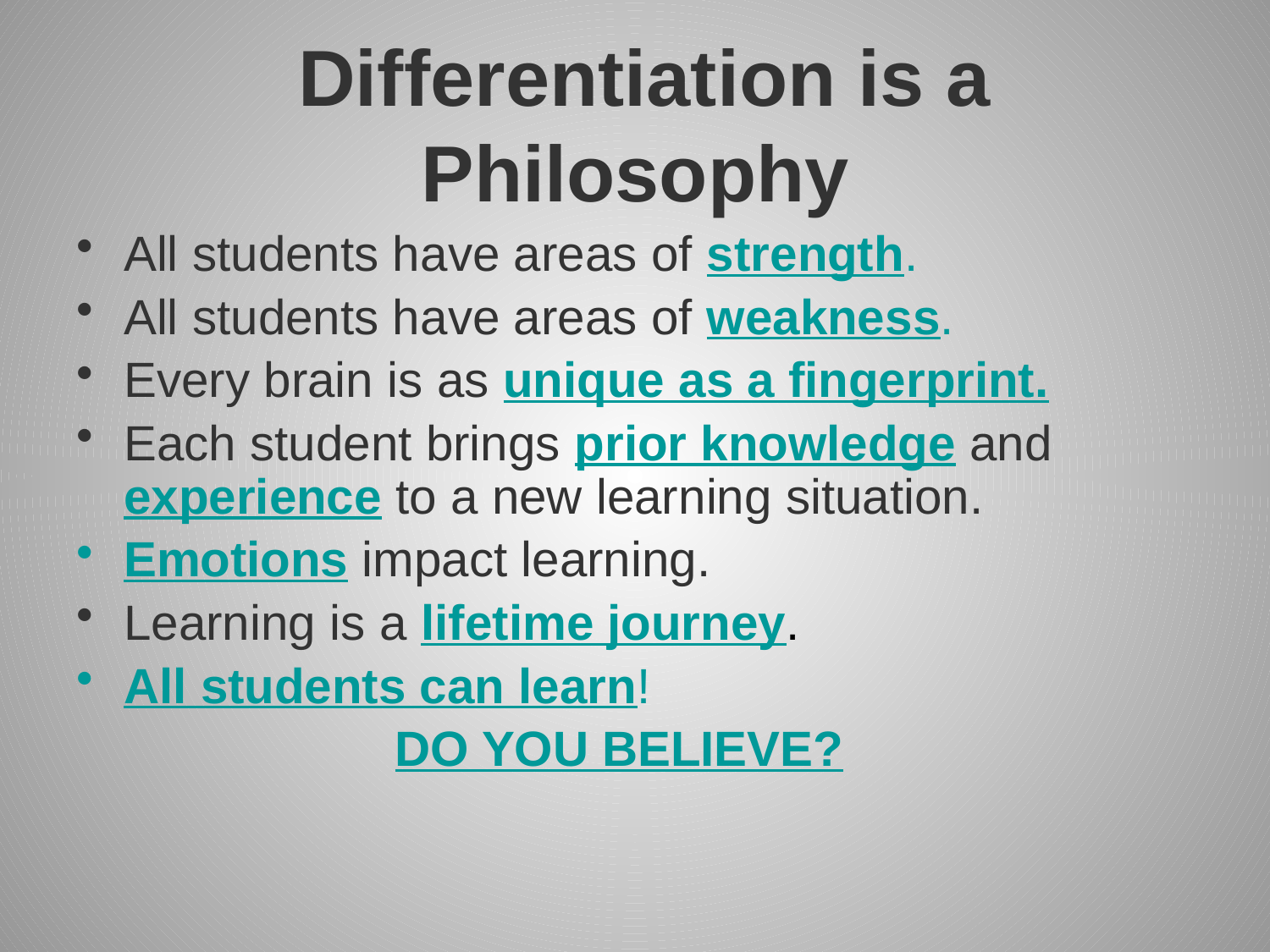

# Differentiation is a Philosophy
All students have areas of strength.
All students have areas of weakness.
Every brain is as unique as a fingerprint.
Each student brings prior knowledge and experience to a new learning situation.
Emotions impact learning.
Learning is a lifetime journey.
All students can learn!
DO YOU BELIEVE?